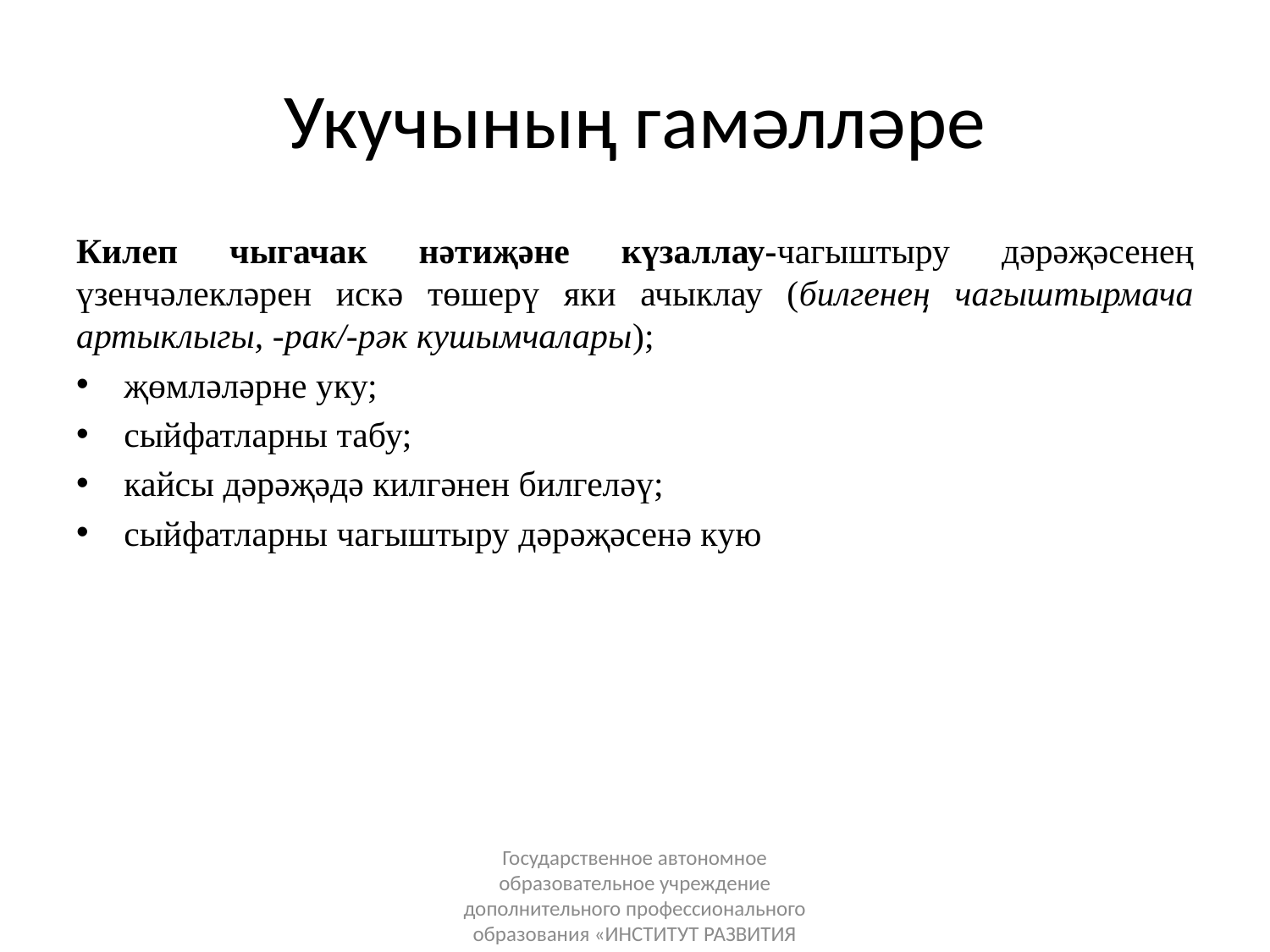

# Укучының гамәлләре
Килеп чыгачак нәтиҗәне күзаллау-чагыштыру дәрәҗәсенең үзенчәлекләрен искә төшерү яки ачыклау (билгенең чагыштырмача артыклыгы, -рак/-рәк кушымчалары);
җөмләләрне уку;
сыйфатларны табу;
кайсы дәрәҗәдә килгәнен билгеләү;
сыйфатларны чагыштыру дәрәҗәсенә кую

Государственное автономное образовательное учреждение дополнительного профессионального образования «ИНСТИТУТ РАЗВИТИЯ ОБРАЗОВАНИЯ РЕСПУБЛИКИ ТАТАРСТАН»